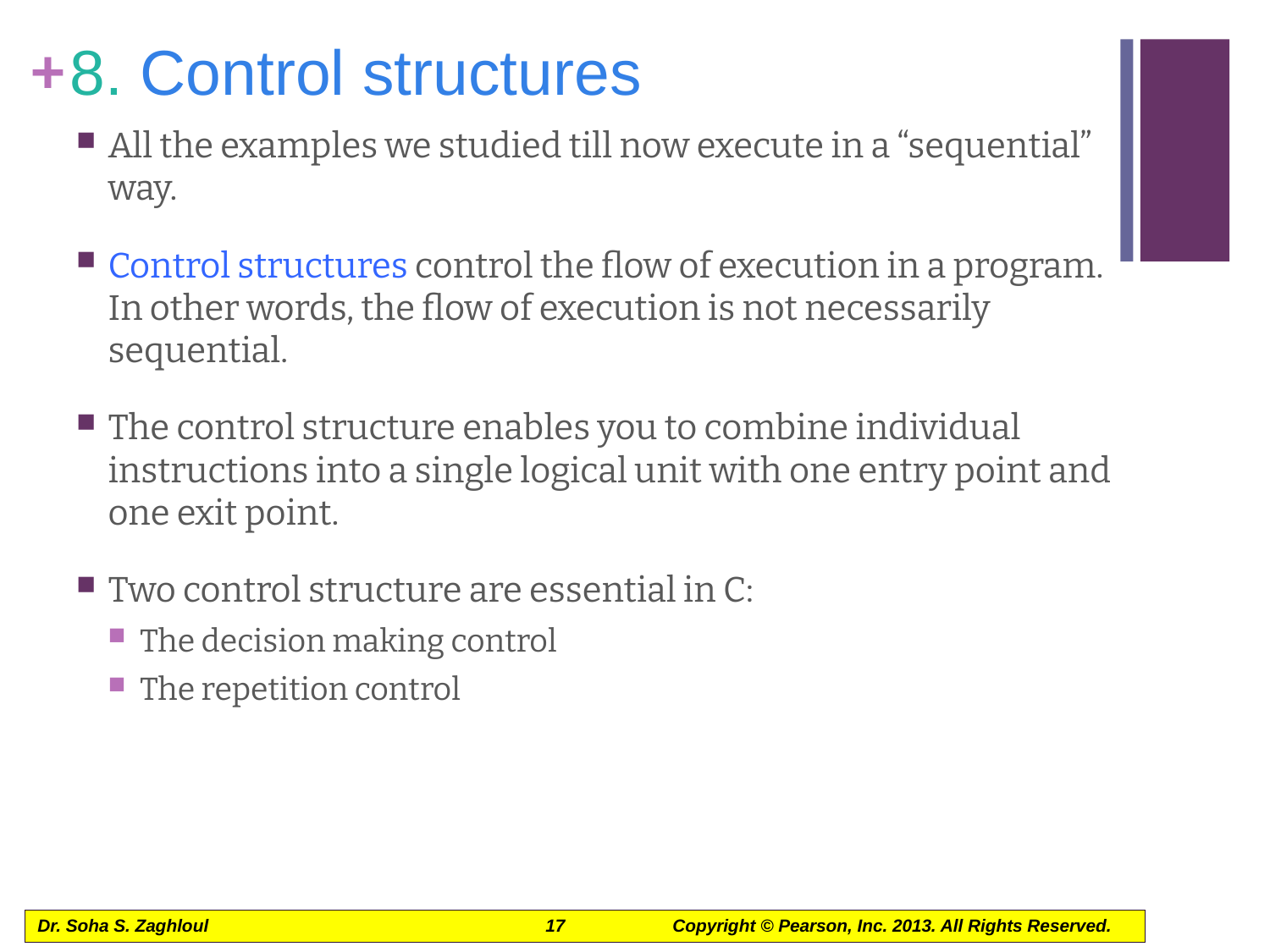

# 8. Control structures
All the examples we studied till now execute in a “sequential” way.
Control structures control the flow of execution in a program. In other words, the flow of execution is not necessarily sequential.
The control structure enables you to combine individual instructions into a single logical unit with one entry point and one exit point.
Two control structure are essential in C:
The decision making control
The repetition control
Dr. Soha S. Zaghloul			17	Copyright © Pearson, Inc. 2013. All Rights Reserved.